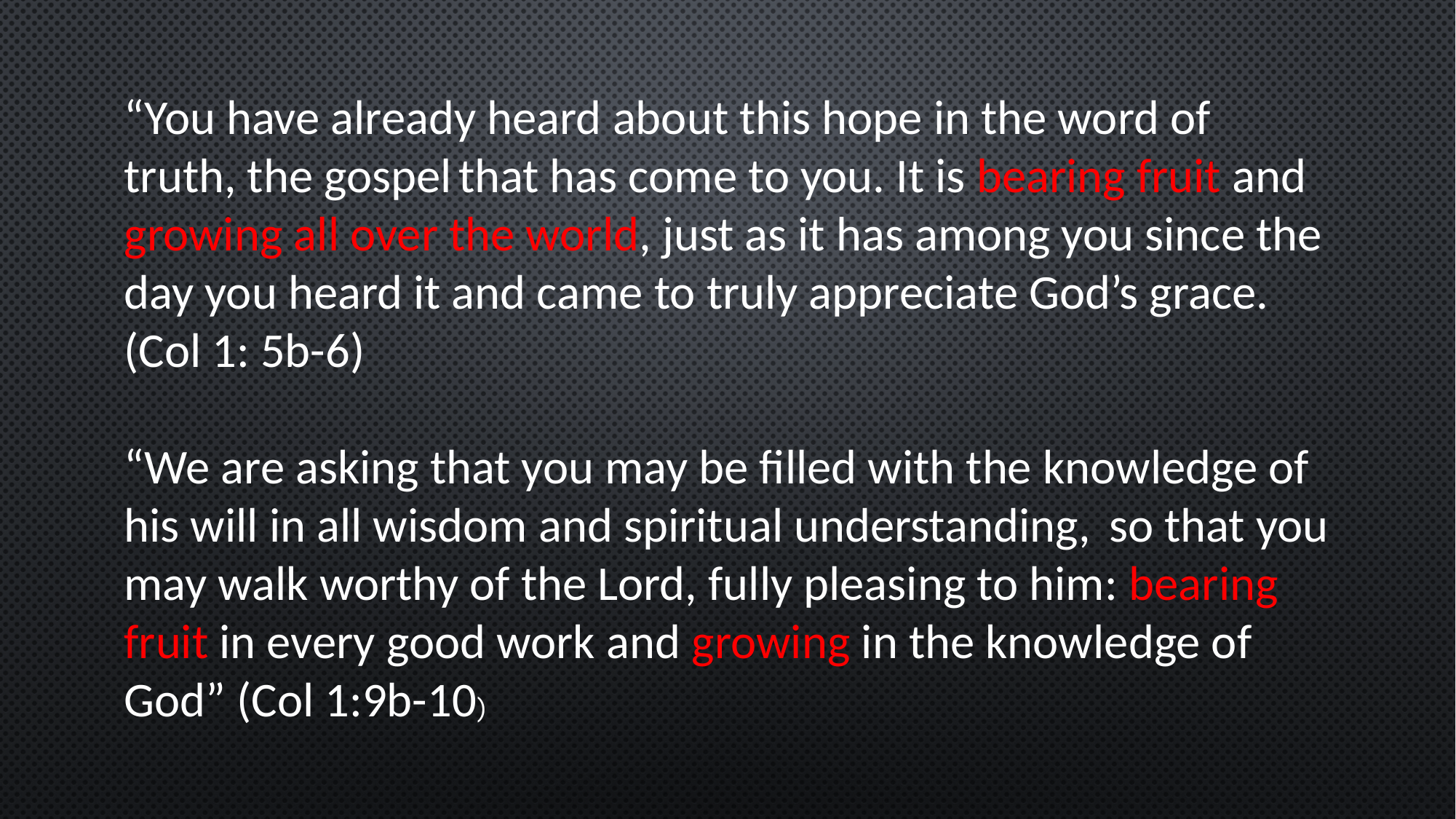

“You have already heard about this hope in the word of truth, the gospel that has come to you. It is bearing fruit and growing all over the world, just as it has among you since the day you heard it and came to truly appreciate God’s grace. (Col 1: 5b-6)

“We are asking that you may be filled with the knowledge of his will in all wisdom and spiritual understanding,  so that you may walk worthy of the Lord, fully pleasing to him: bearing fruit in every good work and growing in the knowledge of God” (Col 1:9b-10)